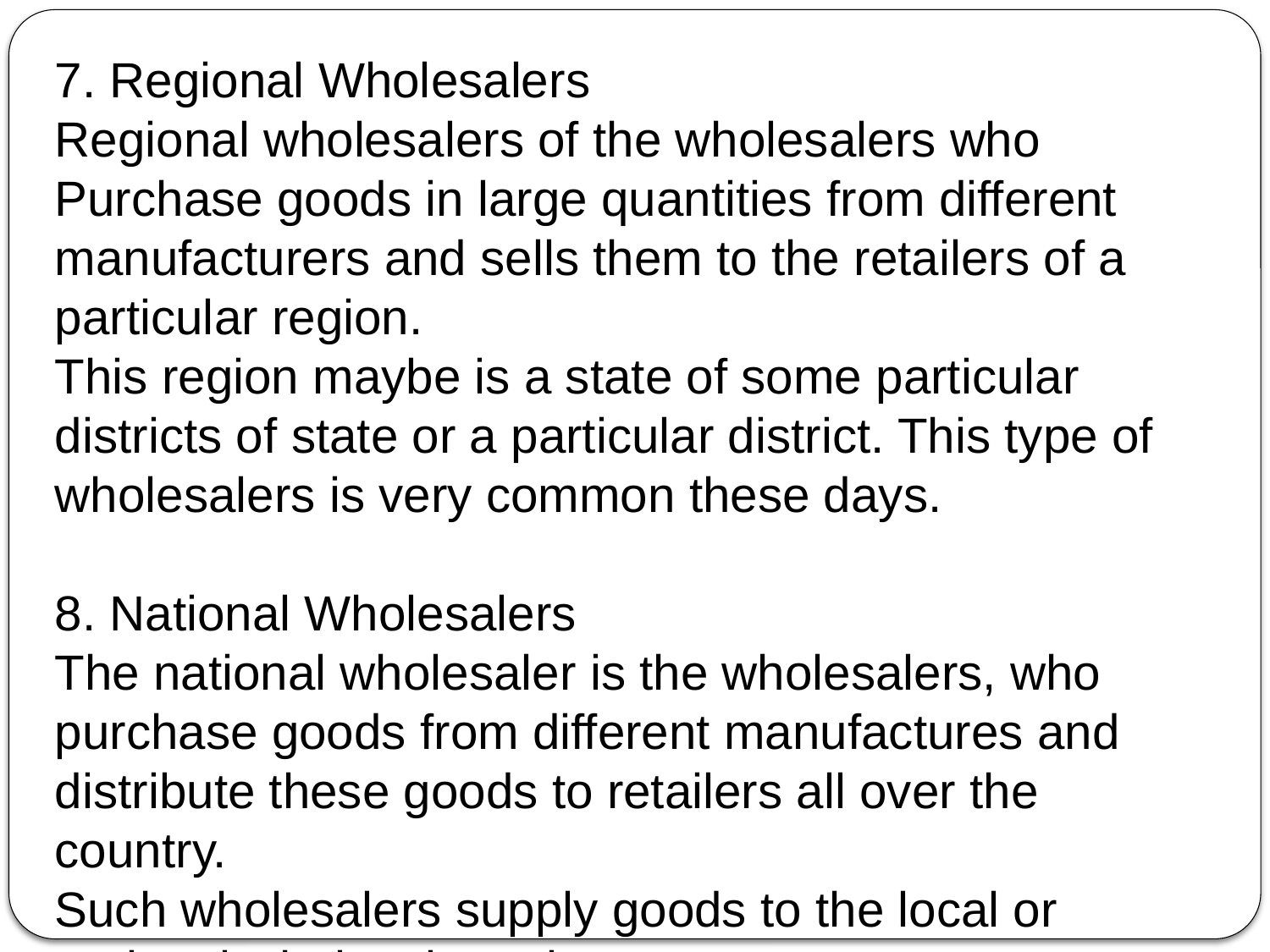

7. Regional Wholesalers
Regional wholesalers of the wholesalers who Purchase goods in large quantities from different manufacturers and sells them to the retailers of a particular region.
This region maybe is a state of some particular districts of state or a particular district. This type of wholesalers is very common these days.

8. National Wholesalers
The national wholesaler is the wholesalers, who purchase goods from different manufactures and distribute these goods to retailers all over the country.
Such wholesalers supply goods to the local or regional wholesalers also.